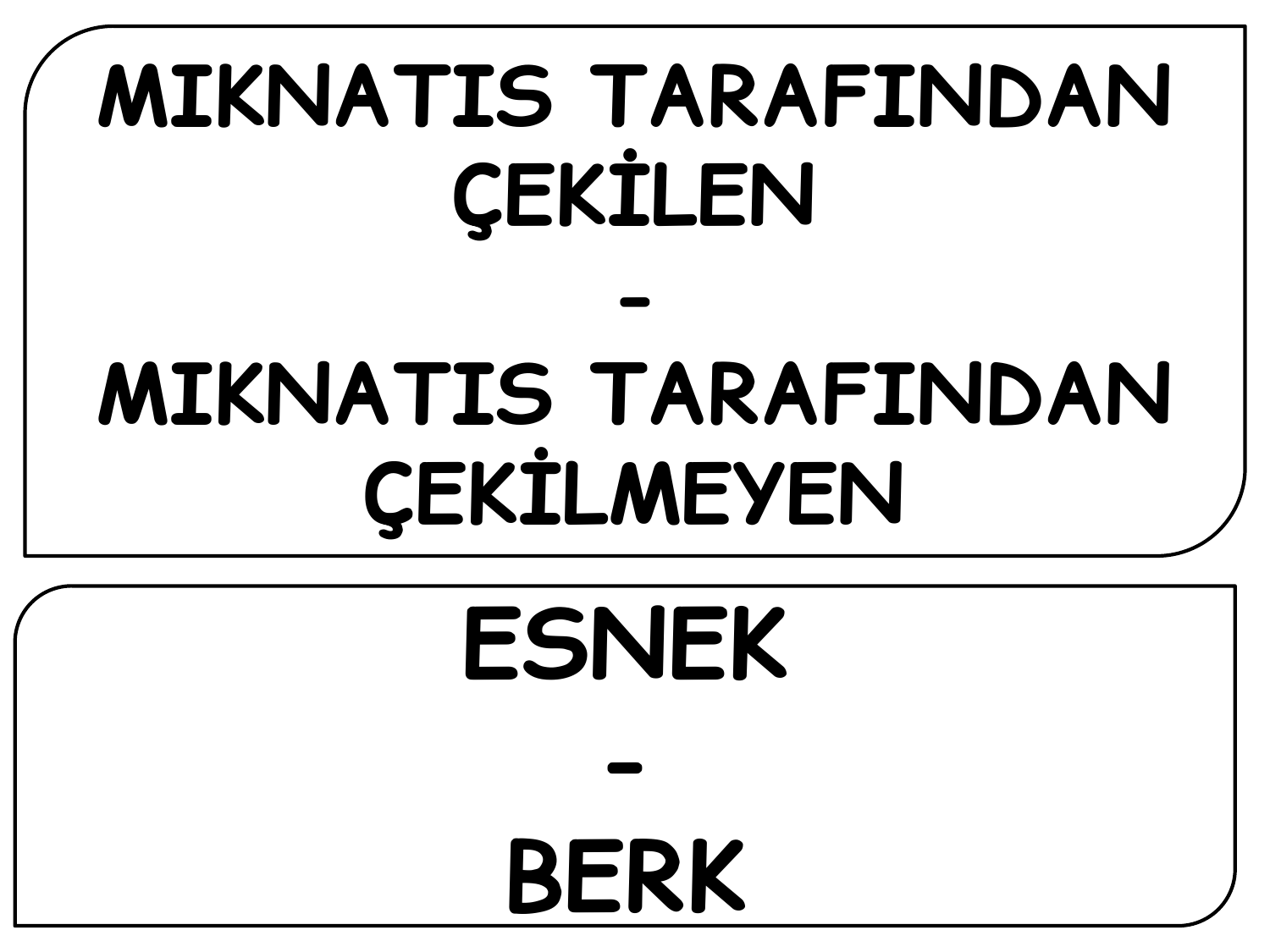

MIKNATIS TARAFINDAN ÇEKİLEN
-
MIKNATIS TARAFINDAN ÇEKİLMEYEN
ESNEK
-
BERK